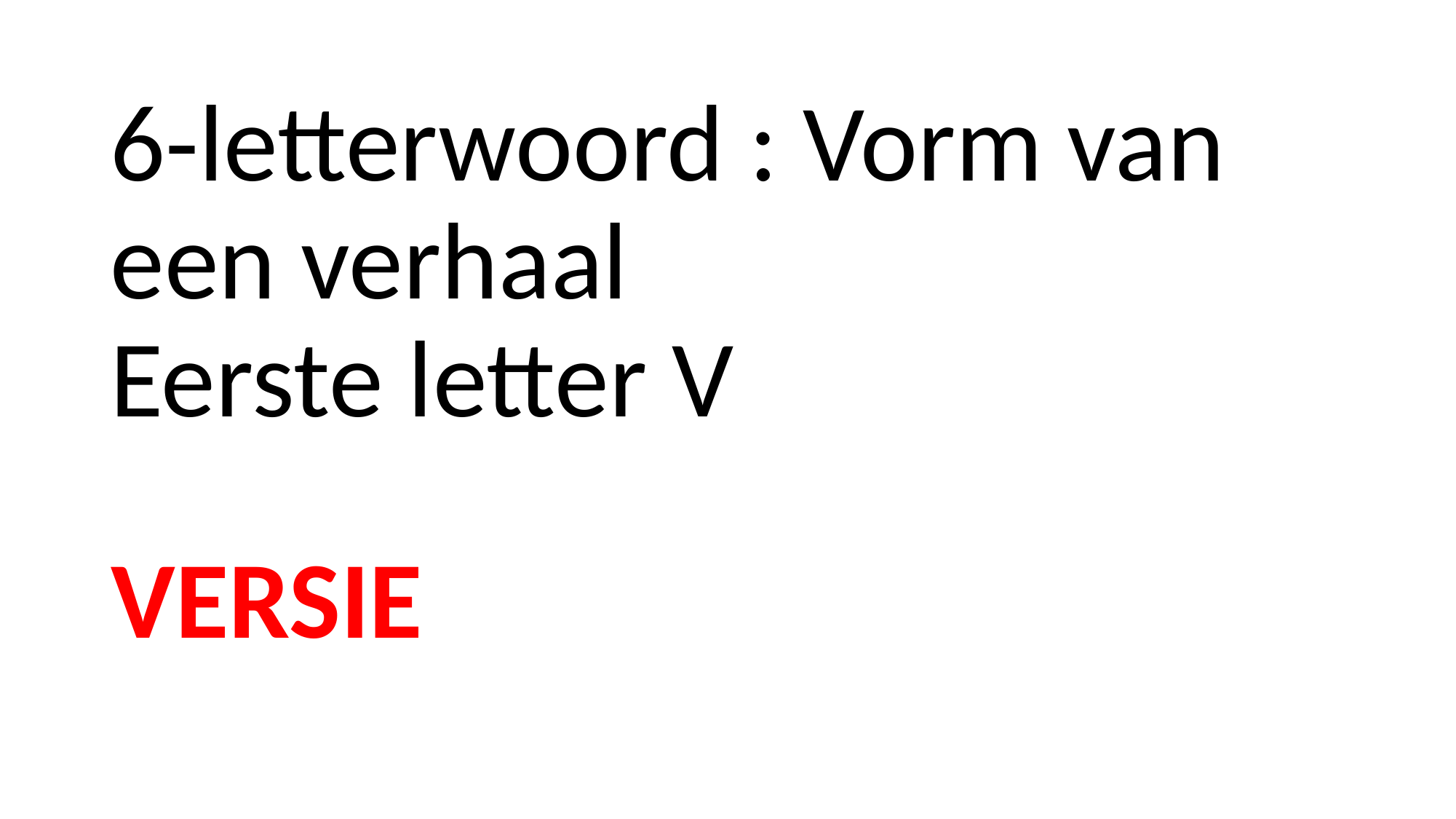

# 6-letterwoord : Vorm van een verhaal Eerste letter V
VERSIE